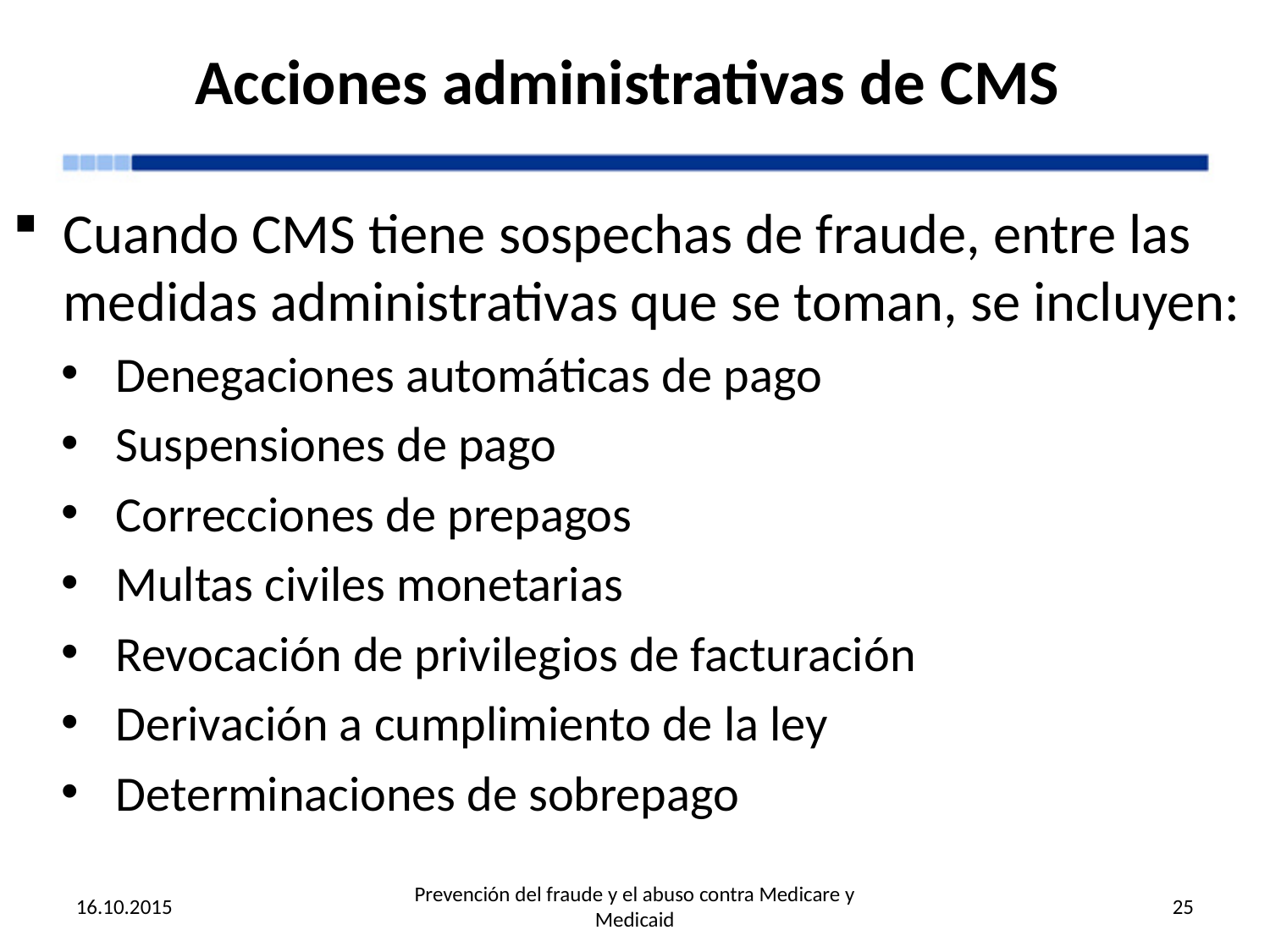

# Acciones administrativas de CMS
Cuando CMS tiene sospechas de fraude, entre las medidas administrativas que se toman, se incluyen:
Denegaciones automáticas de pago
Suspensiones de pago
Correcciones de prepagos
Multas civiles monetarias
Revocación de privilegios de facturación
Derivación a cumplimiento de la ley
Determinaciones de sobrepago
16.10.2015
Prevención del fraude y el abuso contra Medicare y Medicaid
25